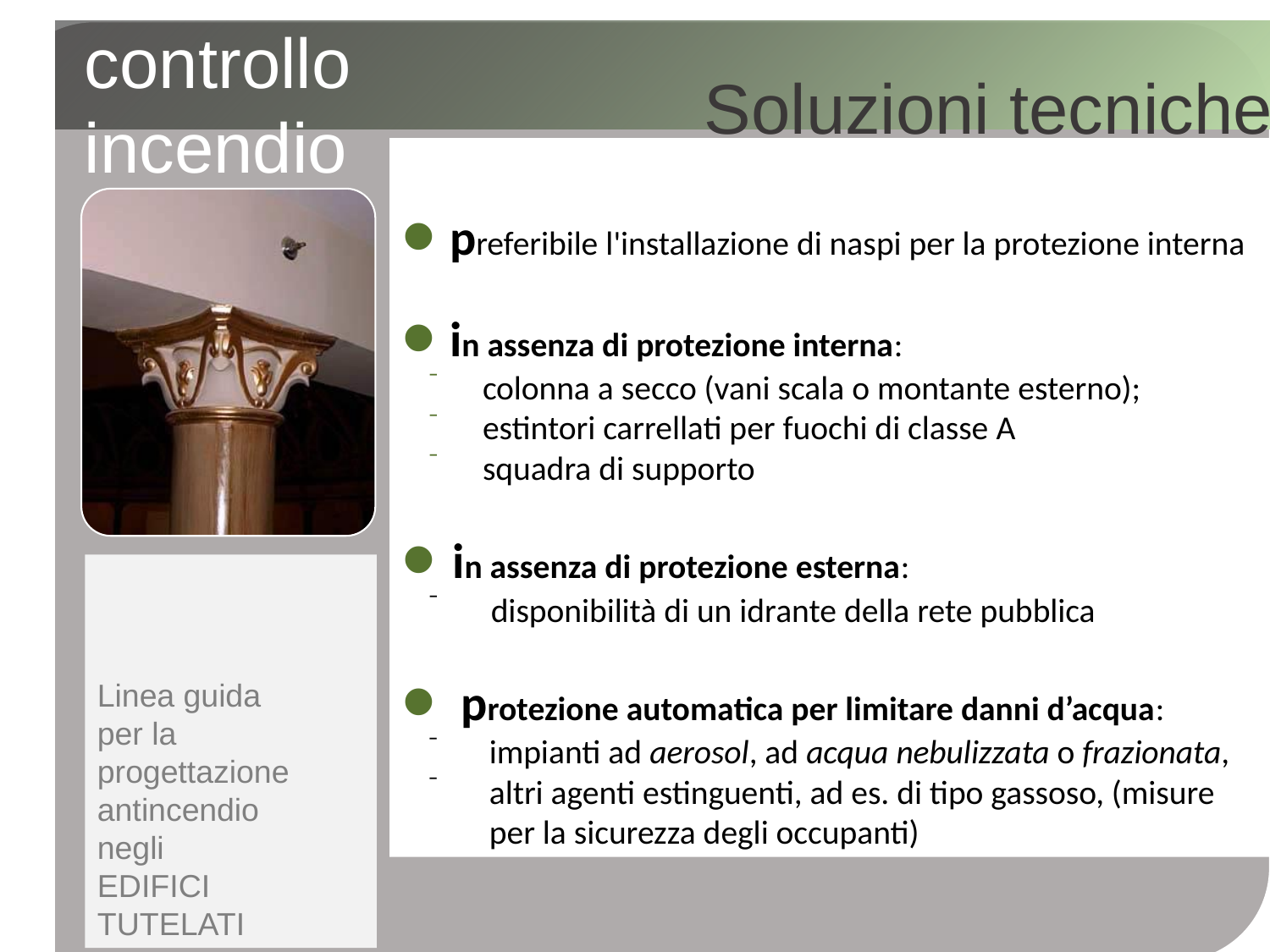

controllo incendio

Soluzioni tecniche

preferibile l'installazione di naspi per la protezione interna
in assenza di protezione interna:
 colonna a secco (vani scala o montante esterno);
 estintori carrellati per fuochi di classe A
 squadra di supporto
in assenza di protezione esterna:
disponibilità di un idrante della rete pubblica
 protezione automatica per limitare danni d’acqua:
impianti ad aerosol, ad acqua nebulizzata o frazionata,
altri agenti estinguenti, ad es. di tipo gassoso, (misure per la sicurezza degli occupanti)

Linea guida
per la progettazione antincendio
negli
EDIFICI TUTELATI